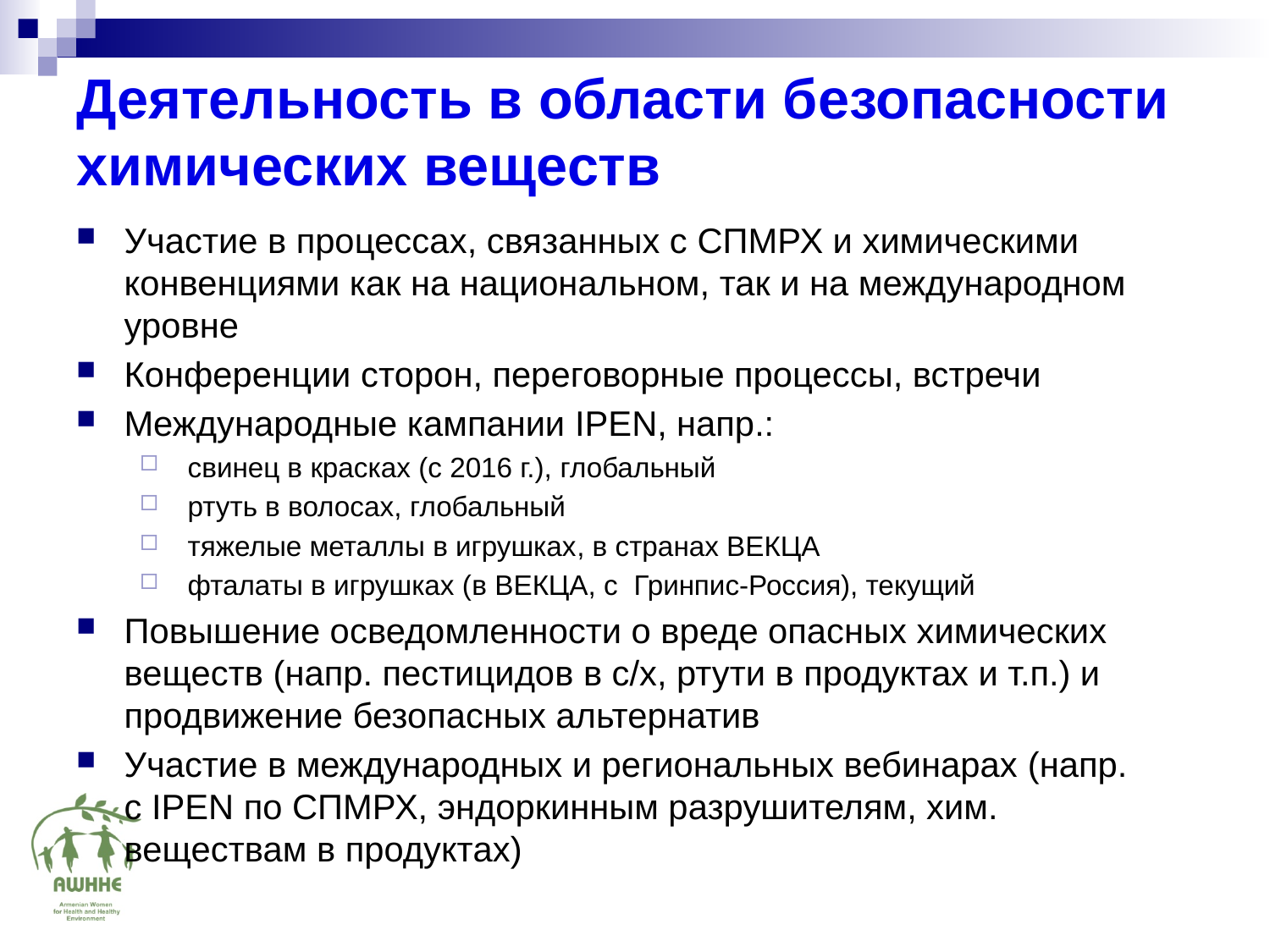

# Деятельность в области безопасности химических веществ
Участие в процессах, связанных с СПМРХ и химическими конвенциями как на национальном, так и на международном уровне
Конференции сторон, переговорные процессы, встречи
Международные кампании IPEN, напр.:
свинец в красках (с 2016 г.), глобальный
ртуть в волосах, глобальный
тяжелые металлы в игрушках, в странах ВЕКЦА
фталаты в игрушках (в ВЕКЦА, с  Гринпис-Россия), текущий
Повышение осведомленности о вреде опасных химических веществ (напр. пестицидов в с/х, ртути в продуктах и т.п.) и продвижение безопасных альтернатив
Участие в международных и региональных вебинарах (напр. с IPEN по СПМРХ, эндоркинным разрушителям, хим. веществам в продуктах)